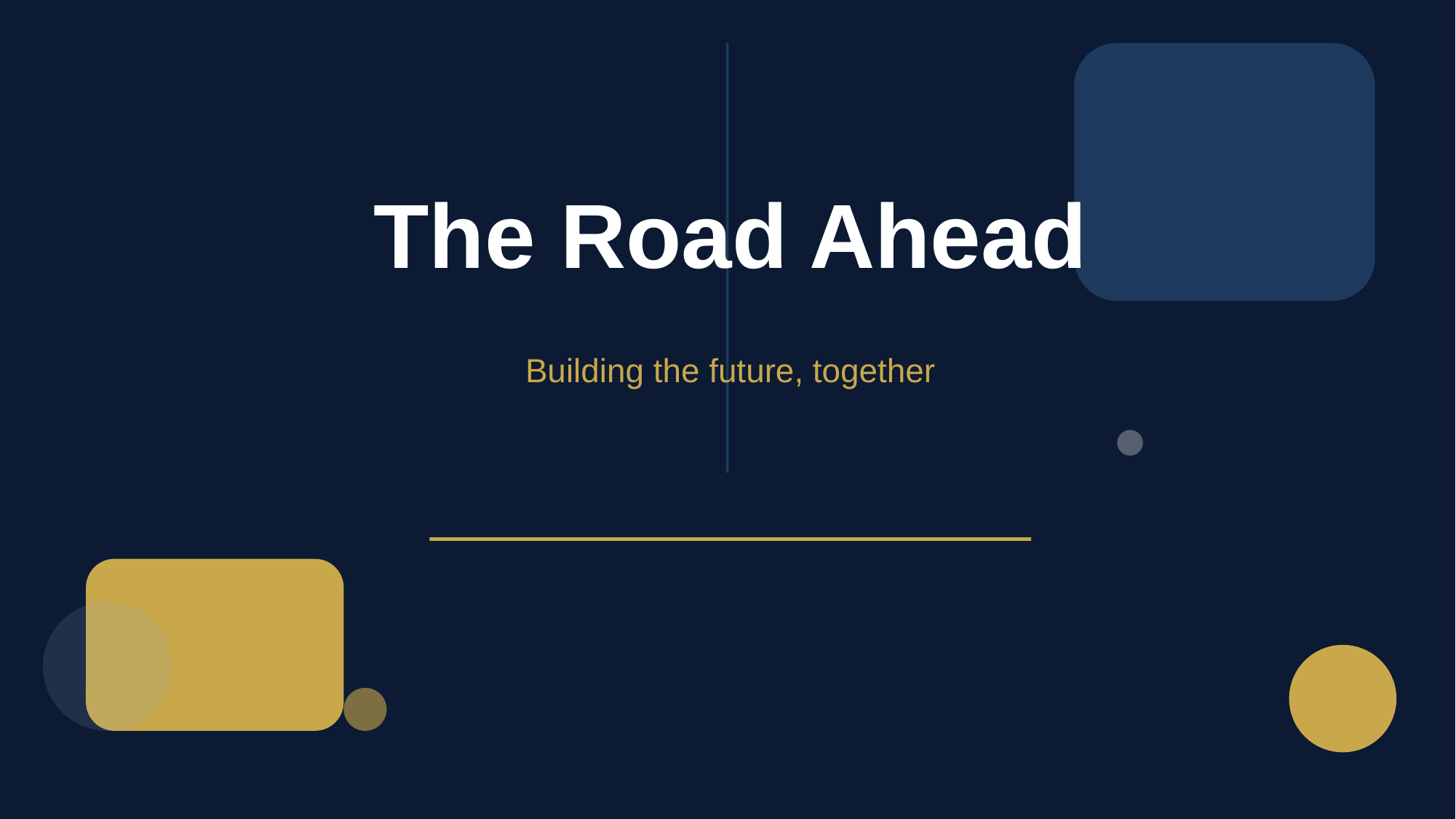

The Road Ahead

Building the future, together